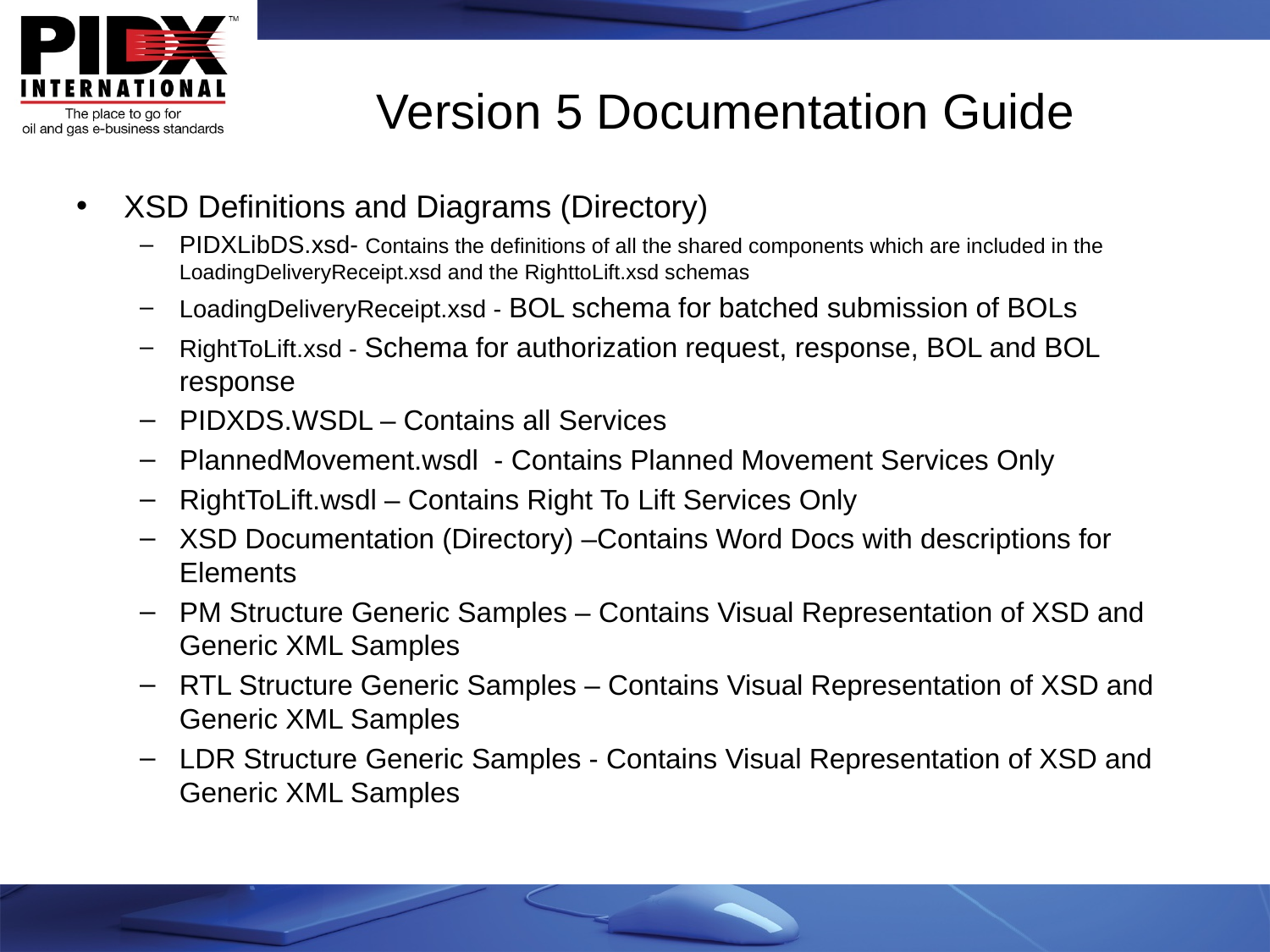

# Version 5 Documentation Guide
XSD Definitions and Diagrams (Directory)
PIDXLibDS.xsd- Contains the definitions of all the shared components which are included in the LoadingDeliveryReceipt.xsd and the RighttoLift.xsd schemas
LoadingDeliveryReceipt.xsd - BOL schema for batched submission of BOLs
RightToLift.xsd - Schema for authorization request, response, BOL and BOL response
PIDXDS.WSDL – Contains all Services
PlannedMovement.wsdl  - Contains Planned Movement Services Only
RightToLift.wsdl – Contains Right To Lift Services Only
XSD Documentation (Directory) –Contains Word Docs with descriptions for Elements
PM Structure Generic Samples – Contains Visual Representation of XSD and Generic XML Samples
RTL Structure Generic Samples – Contains Visual Representation of XSD and Generic XML Samples
LDR Structure Generic Samples - Contains Visual Representation of XSD and Generic XML Samples